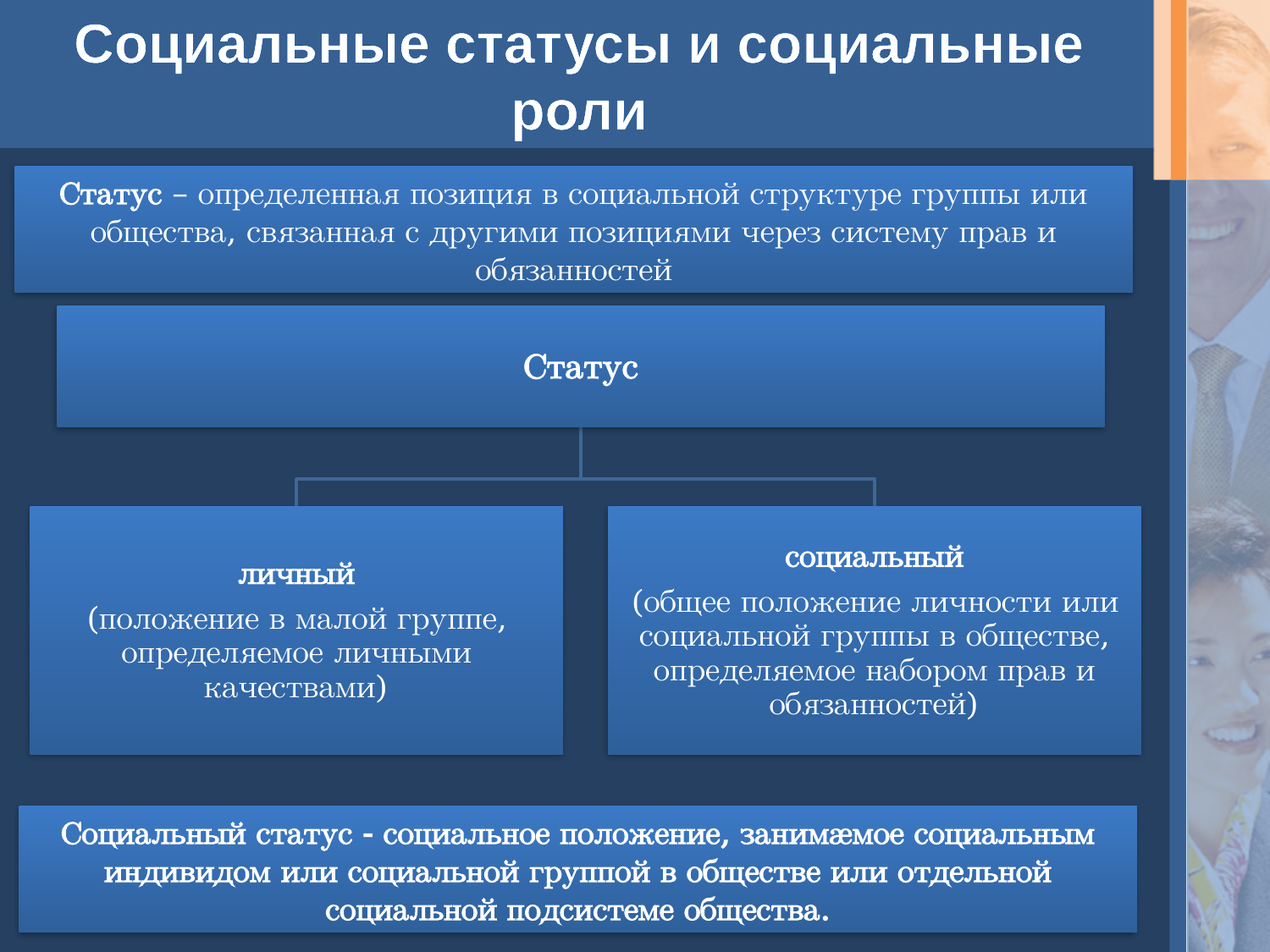

# Социальные статусы и социальные роли
Статус – определенная позиция в социальной структуре группы или общества, связанная с другими позициями через систему прав и обязанностей
Статус
личный
(положение в малой группе, определяемое личными качествами)
социальный
(общее положение личности или социальной группы в обществе, определяемое набором прав и обязанностей)
Социальный статус - социальное положение, занимаемое социальным индивидом или социальной группой в обществе или отдельной социальной подсистеме общества.